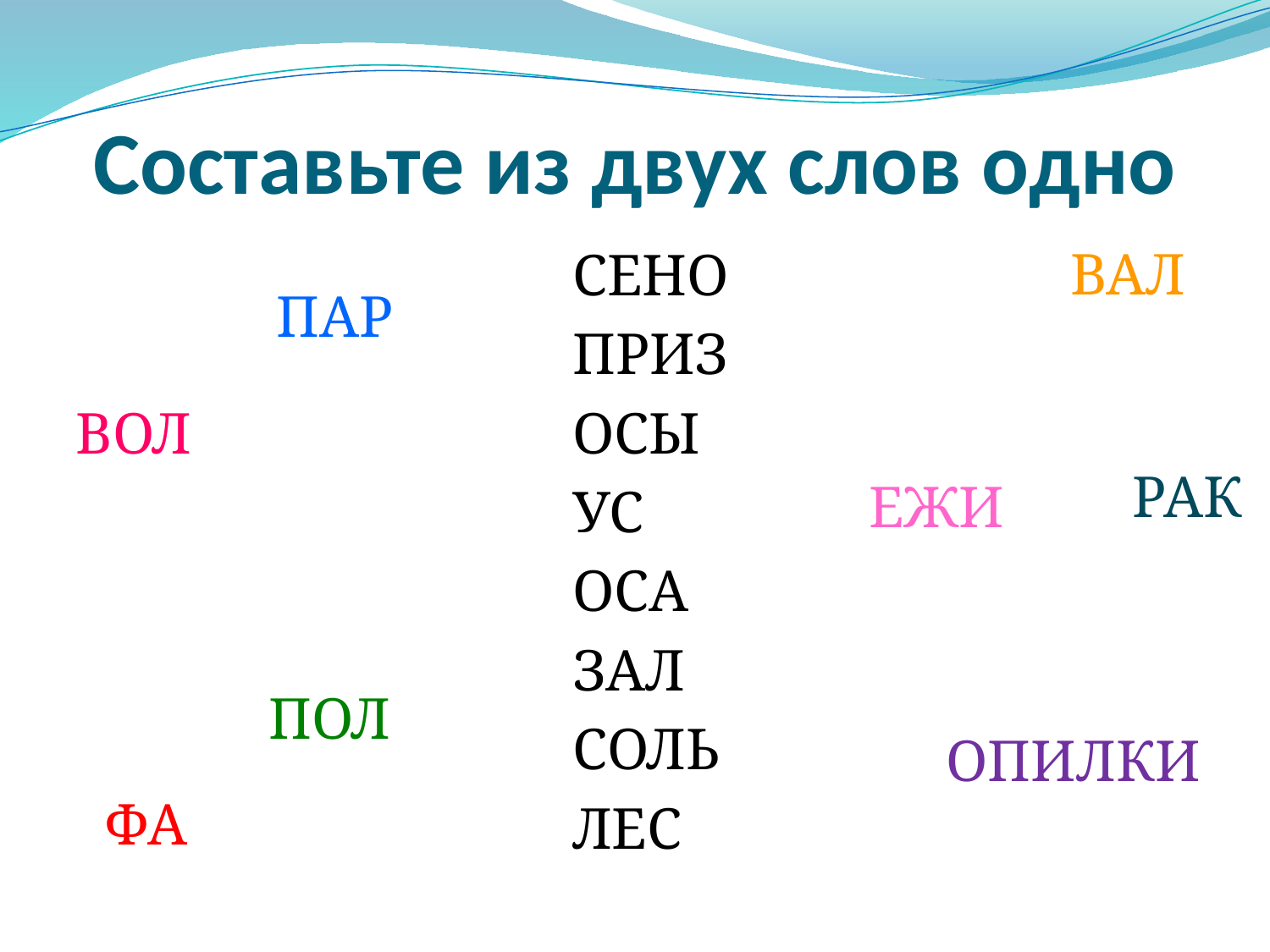

# Составьте из двух слов одно
                                  СЕНО
                                  ПРИЗ
                                  ОСЫ
                                  УС
                                  ОСА
                                  ЗАЛ
                                  СОЛЬ
                                  ЛЕС
ВАЛ
ПАР
ВОЛ
РАК
ЕЖИ
ПОЛ
ОПИЛКИ
ФА